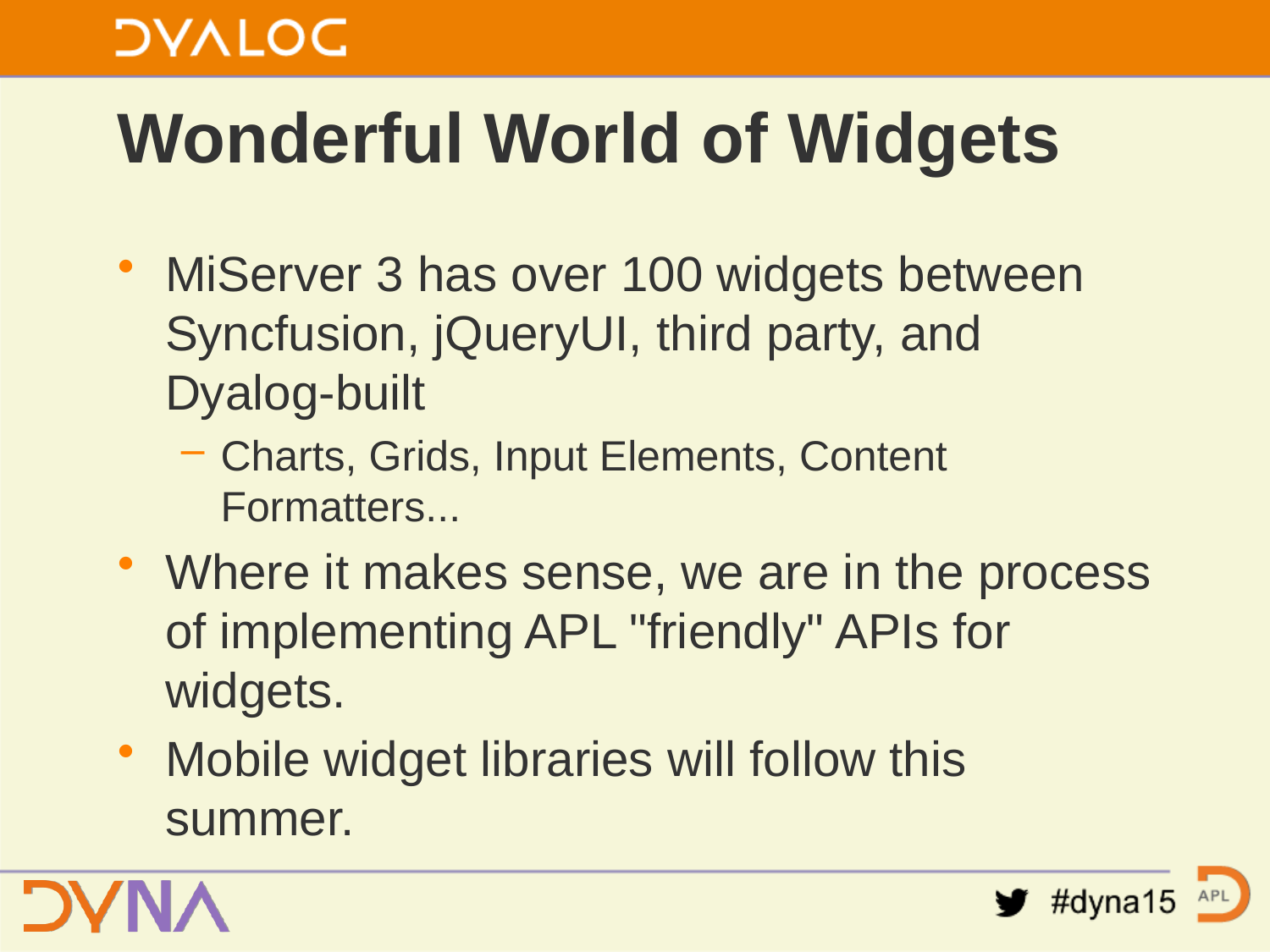

# Wonderful World of Widgets
MiServer 3 has over 100 widgets between Syncfusion, jQueryUI, third party, and Dyalog-built
Charts, Grids, Input Elements, Content Formatters...
Where it makes sense, we are in the process of implementing APL "friendly" APIs for widgets.
Mobile widget libraries will follow this summer.